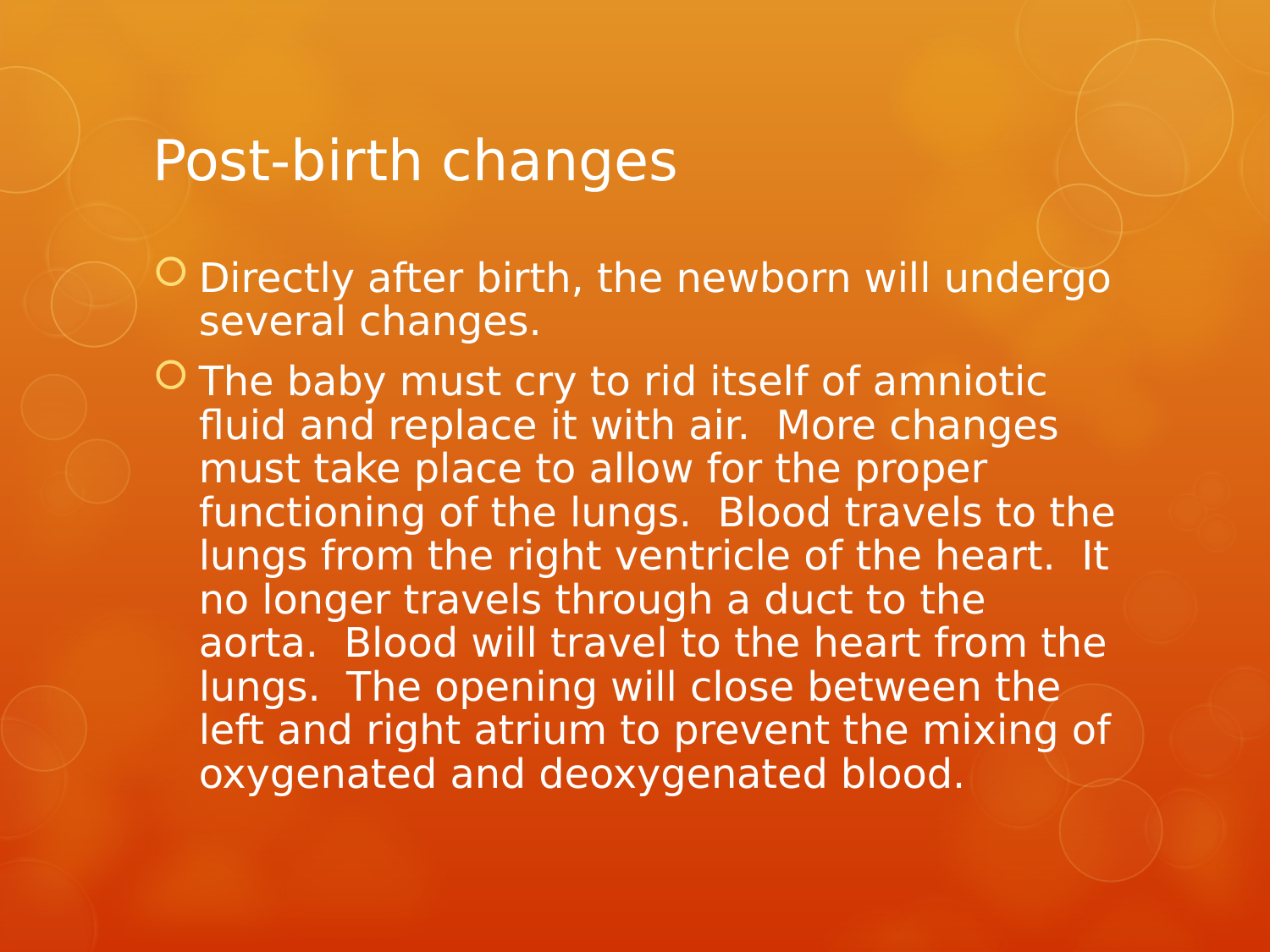

# Post-birth changes
Directly after birth, the newborn will undergo several changes.
The baby must cry to rid itself of amniotic fluid and replace it with air.  More changes must take place to allow for the proper functioning of the lungs.  Blood travels to the lungs from the right ventricle of the heart.  It no longer travels through a duct to the aorta.  Blood will travel to the heart from the lungs.  The opening will close between the left and right atrium to prevent the mixing of oxygenated and deoxygenated blood.